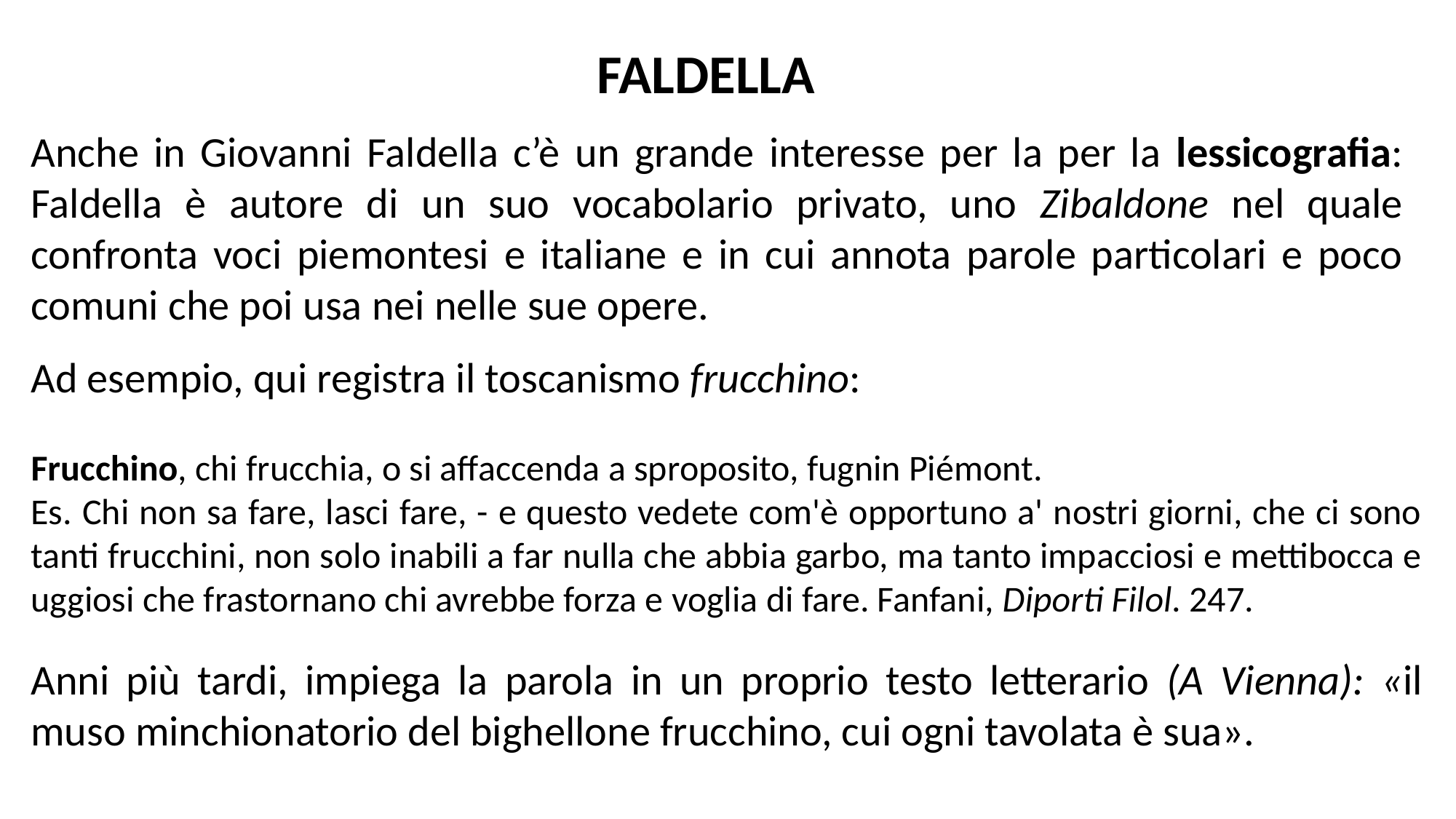

FALDELLA
Anche in Giovanni Faldella c’è un grande interesse per la per la lessicografia: Faldella è autore di un suo vocabolario privato, uno Zibaldone nel quale confronta voci piemontesi e italiane e in cui annota parole particolari e poco comuni che poi usa nei nelle sue opere.
Ad esempio, qui registra il toscanismo frucchino:

Frucchino, chi frucchia, ο si affaccenda a sproposito, fugnin Piémont.
Es. Chi non sa fare, lasci fare, - e questo vedete com'è opportuno a' nostri giorni, che ci sono tanti frucchini, non solo inabili a far nulla che abbia garbo, ma tanto impacciosi e mettibocca e uggiosi che frastornano chi avrebbe forza e voglia di fare. Fanfani, Diporti Filol. 247.

Anni più tardi, impiega la parola in un proprio testo letterario (A Vienna): «il muso minchionatorio del bighellone frucchino, cui ogni tavolata è sua».